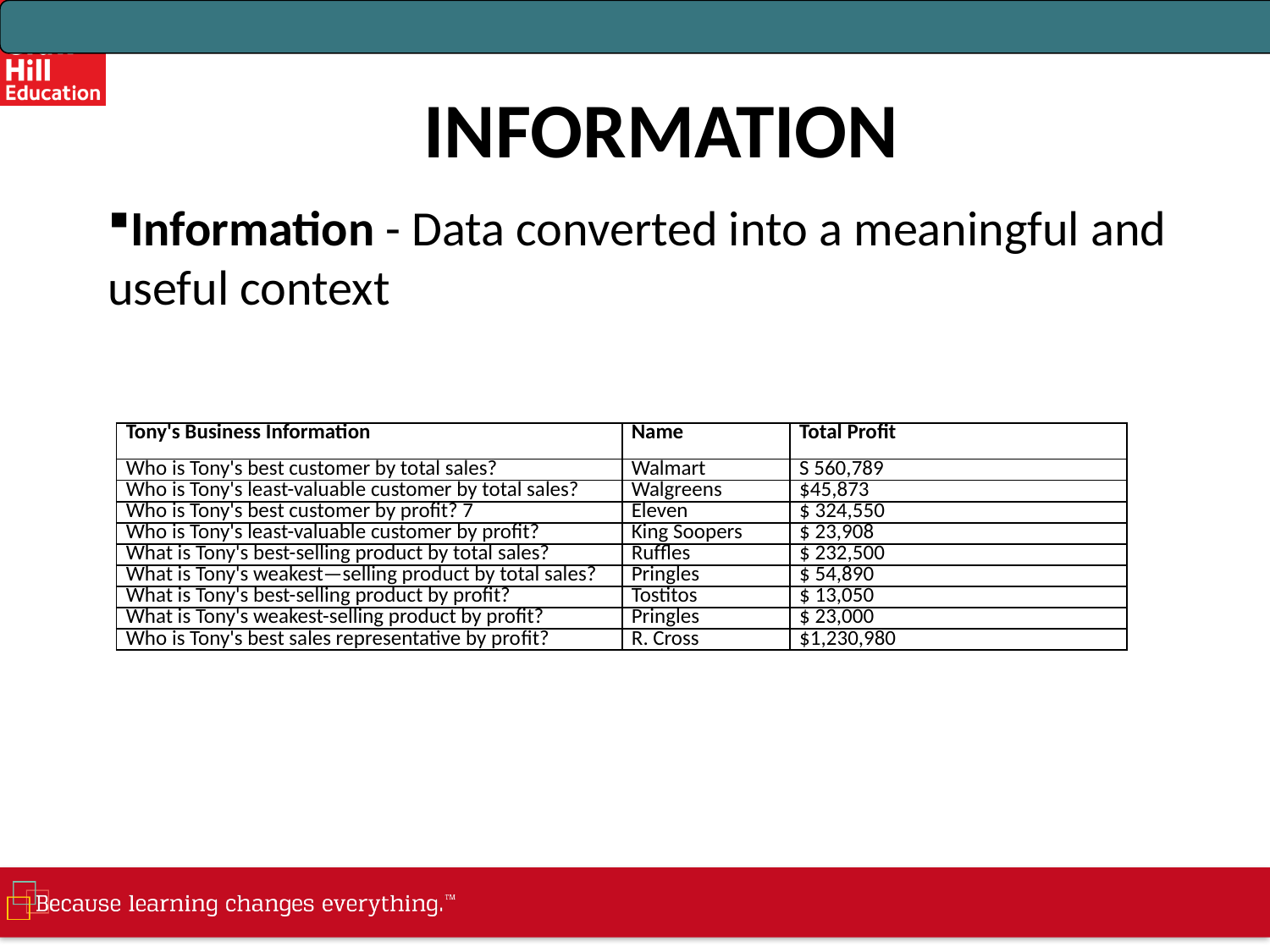

# INFORMATION
Information - Data converted into a meaningful and useful context

| Tony's Business Information | Name | Total Profit |
| --- | --- | --- |
| Who is Tony's best customer by total sales? | Walmart | S 560,789 |
| Who is Tony's least-valuable customer by total sales? | Walgreens | $45,873 |
| Who is Tony's best customer by profit? 7 | Eleven | $ 324,550 |
| Who is Tony's least-valuable customer by profit? | King Soopers | $ 23,908 |
| What is Tony's best-selling product by total sales? | Rufﬂes | $ 232,500 |
| What is Tony's weakest—selling product by total sales? | Pringles | $ 54,890 |
| What is Tony's best-selling product by profit? | Tostitos | $ 13,050 |
| What is Tony's weakest-selling product by profit? | Pringles | $ 23,000 |
| Who is Tony's best sales representative by proﬁt? | R. Cross | $1,230,980 |